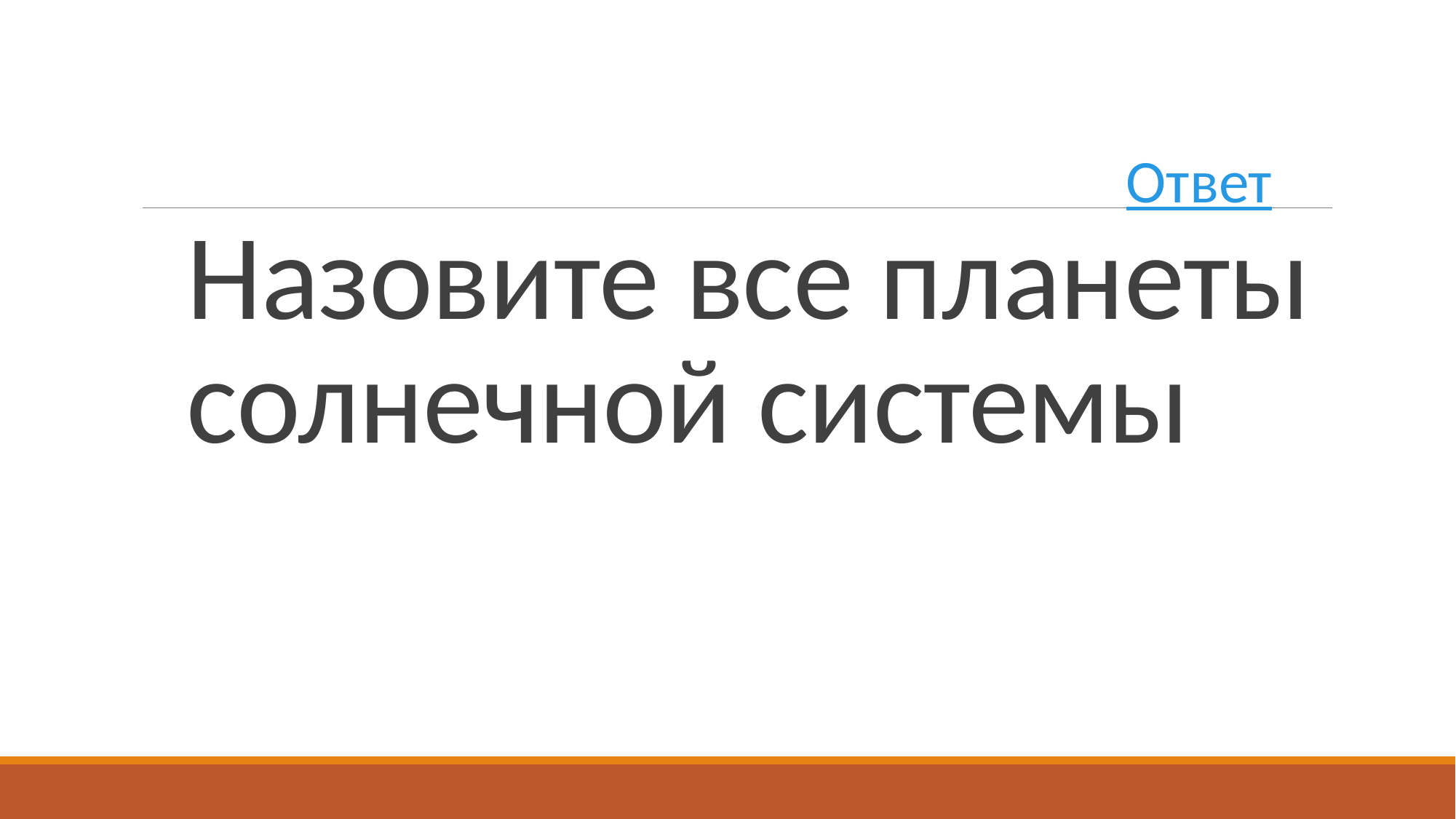

Ответ

# Назовите все планеты солнечной системы